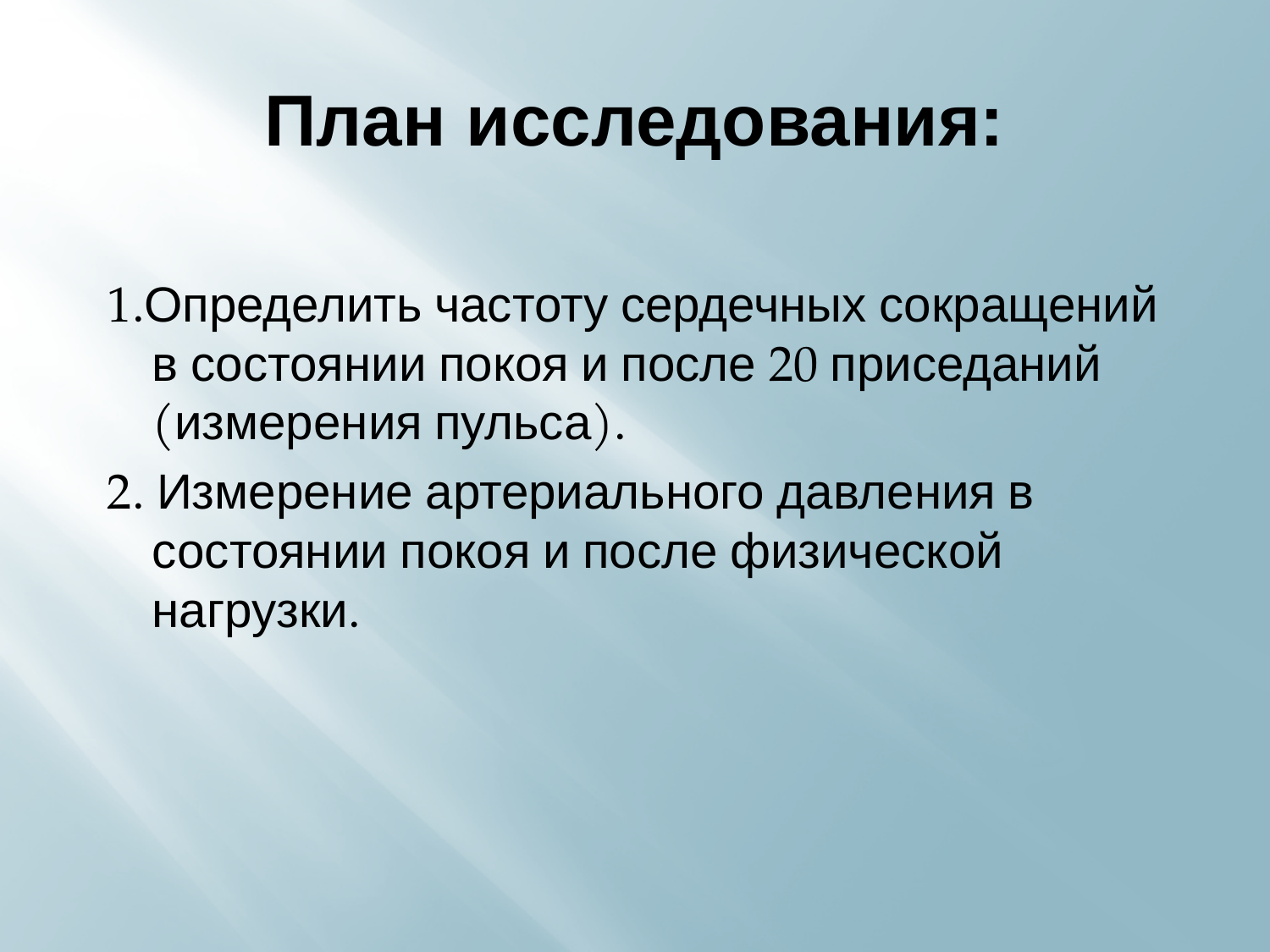

# План исследования:
 1.Определить частоту сердечных сокращений в состоянии покоя и после 20 приседаний (измерения пульса).
 2. Измерение артериального давления в состоянии покоя и после физической нагрузки.